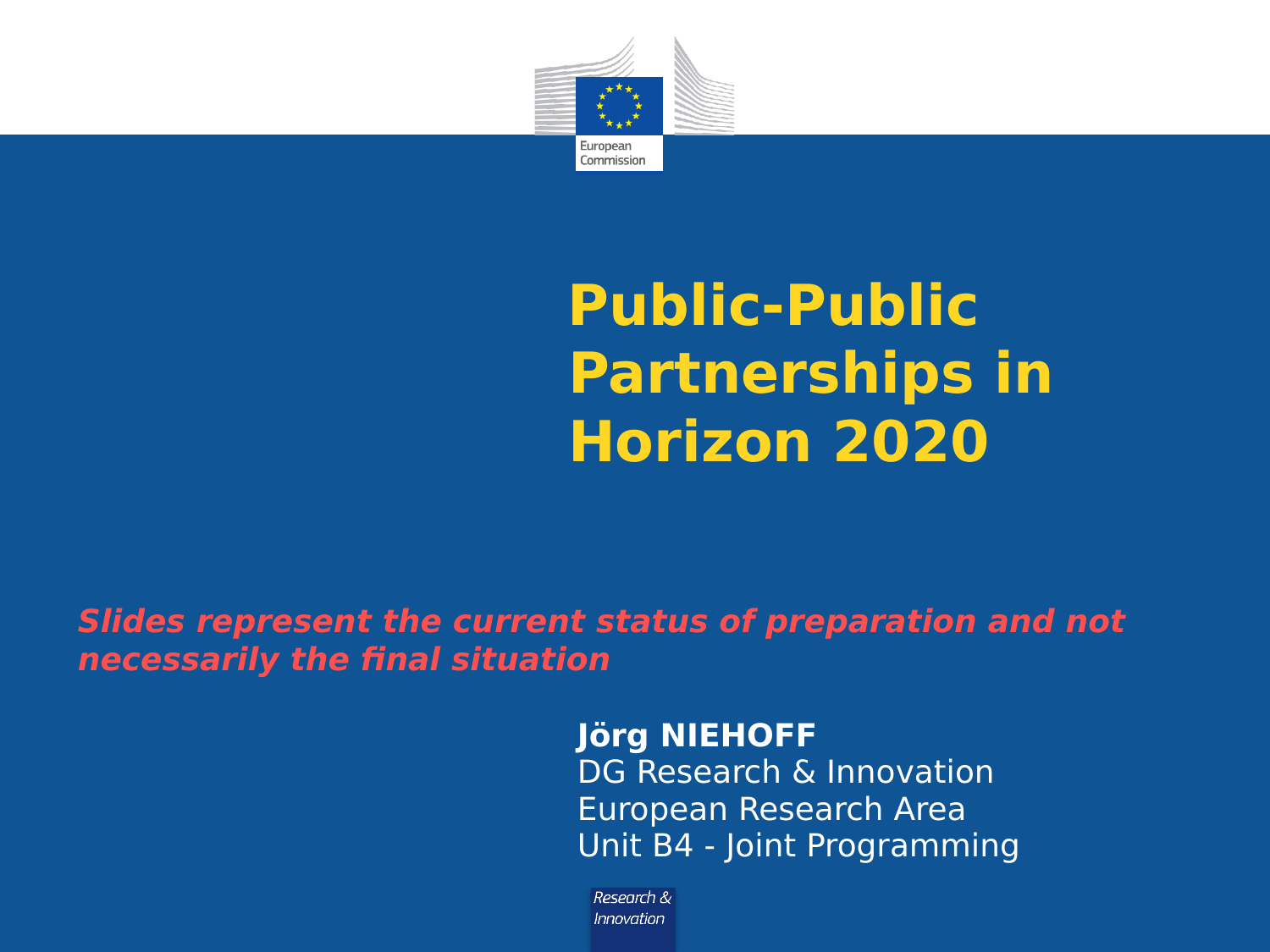

# Public-Public Partnerships in Horizon 2020

Slides represent the current status of preparation and not necessarily the final situation
Jörg NIEHOFF
DG Research & Innovation
European Research Area
Unit B4 - Joint Programming